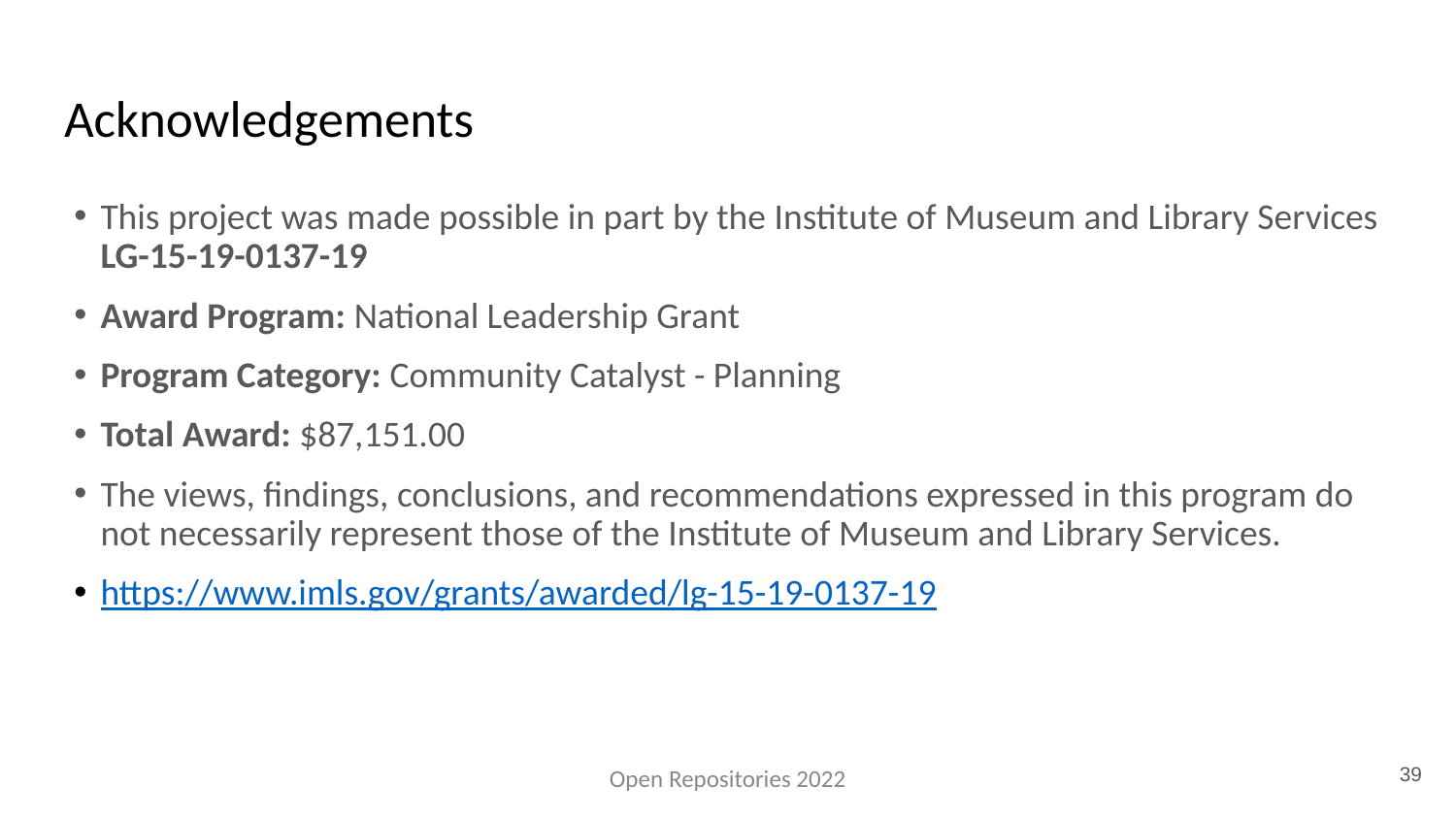

# Acknowledgements
This project was made possible in part by the Institute of Museum and Library Services LG-15-19-0137-19
Award Program: National Leadership Grant
Program Category: Community Catalyst - Planning
Total Award: $87,151.00
The views, findings, conclusions, and recommendations expressed in this program do not necessarily represent those of the Institute of Museum and Library Services.
https://www.imls.gov/grants/awarded/lg-15-19-0137-19

39